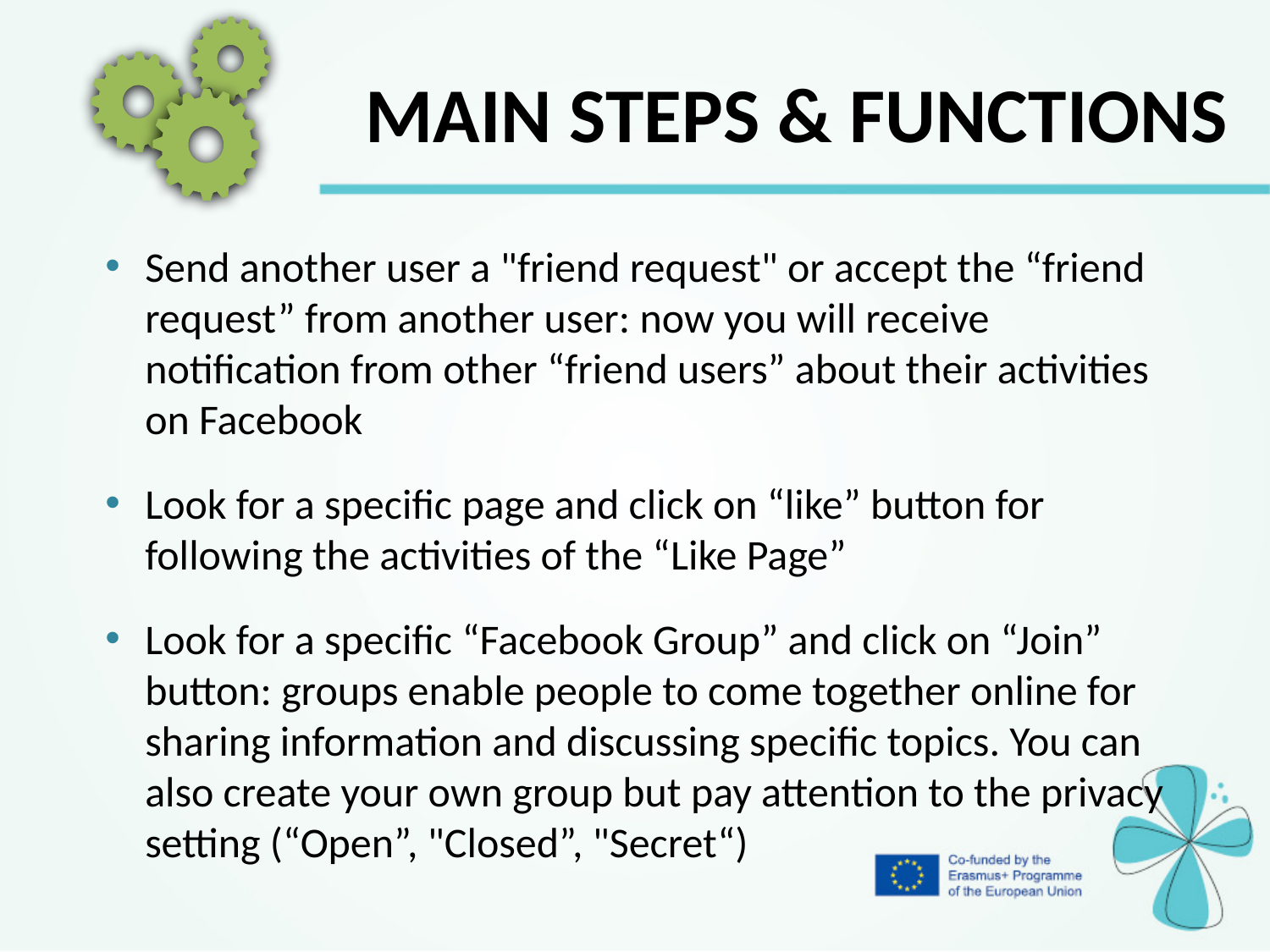

MAIN STEPS & FUNCTIONS
Send another user a "friend request" or accept the “friend request” from another user: now you will receive notification from other “friend users” about their activities on Facebook

Look for a specific page and click on “like” button for following the activities of the “Like Page”

Look for a specific “Facebook Group” and click on “Join” button: groups enable people to come together online for sharing information and discussing specific topics. You can also create your own group but pay attention to the privacy setting (“Open”, "Closed”, "Secret“)